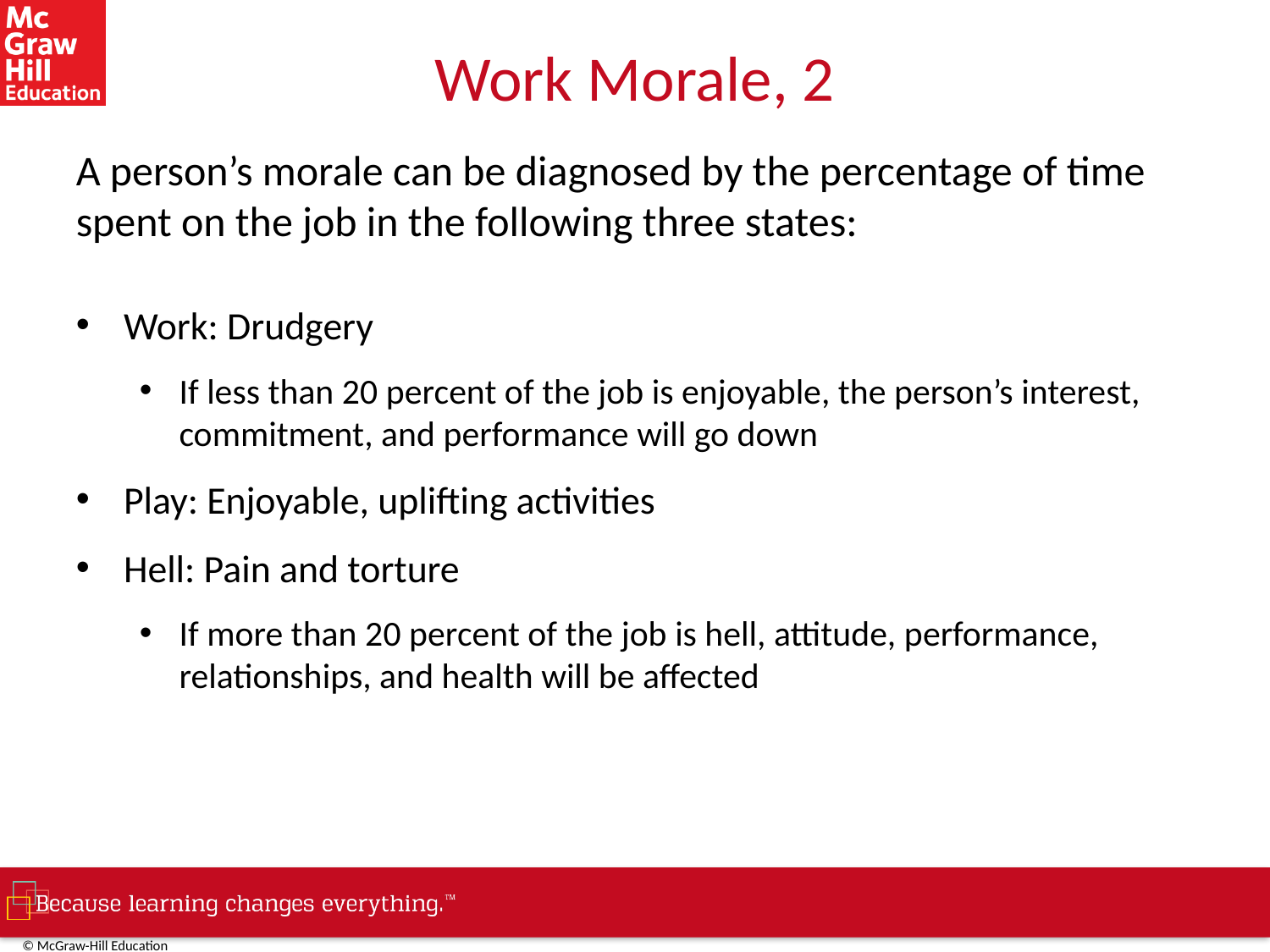

# Work Morale, 2
A person’s morale can be diagnosed by the percentage of time spent on the job in the following three states:

Work: Drudgery
If less than 20 percent of the job is enjoyable, the person’s interest, commitment, and performance will go down
Play: Enjoyable, uplifting activities
Hell: Pain and torture
If more than 20 percent of the job is hell, attitude, performance, relationships, and health will be affected